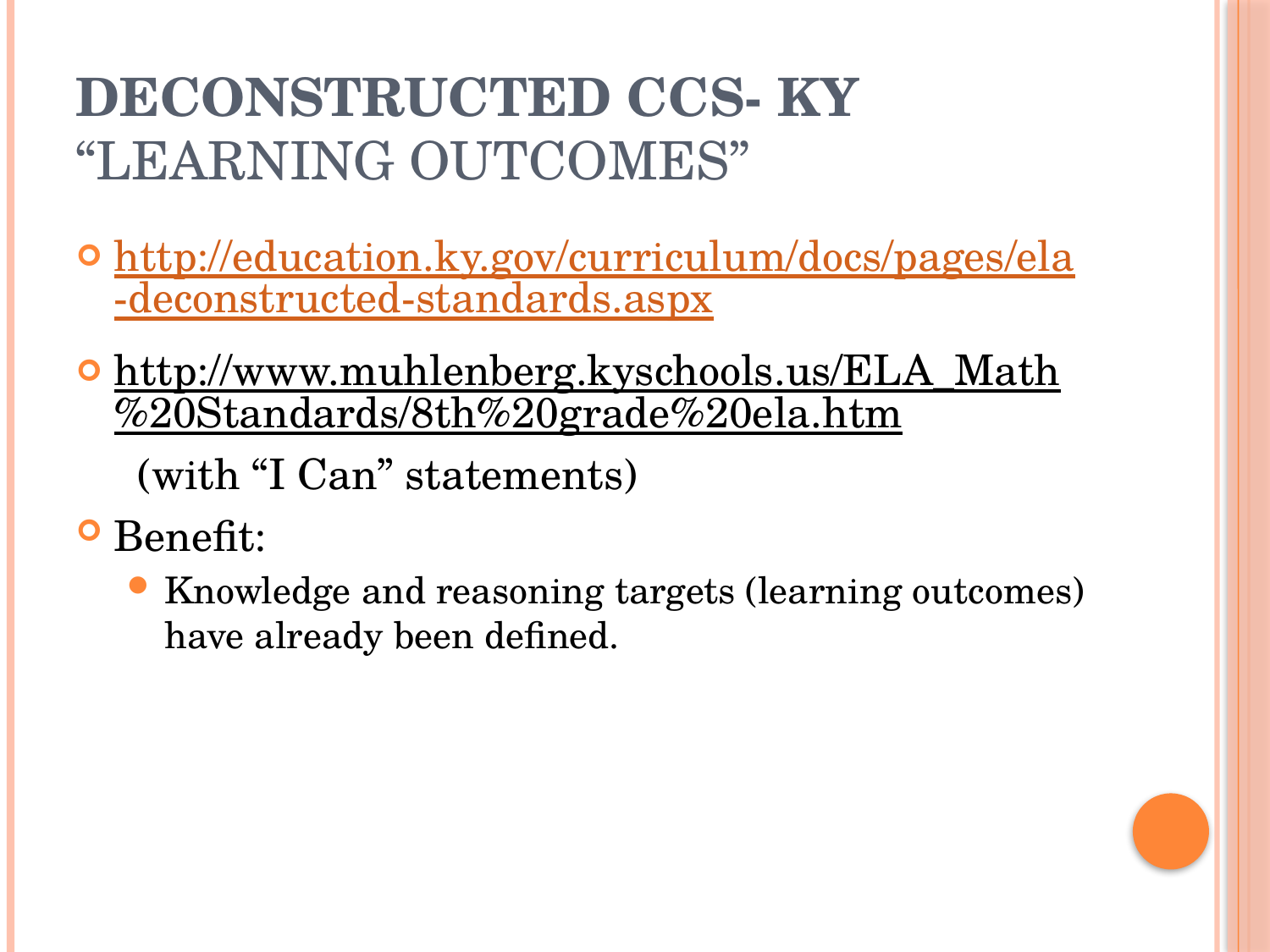

# Deconstructed CCS- KY “Learning Outcomes”
http://education.ky.gov/curriculum/docs/pages/ela-deconstructed-standards.aspx
http://www.muhlenberg.kyschools.us/ELA_Math%20Standards/8th%20grade%20ela.htm  (with “I Can” statements)
Benefit:
Knowledge and reasoning targets (learning outcomes) have already been defined.